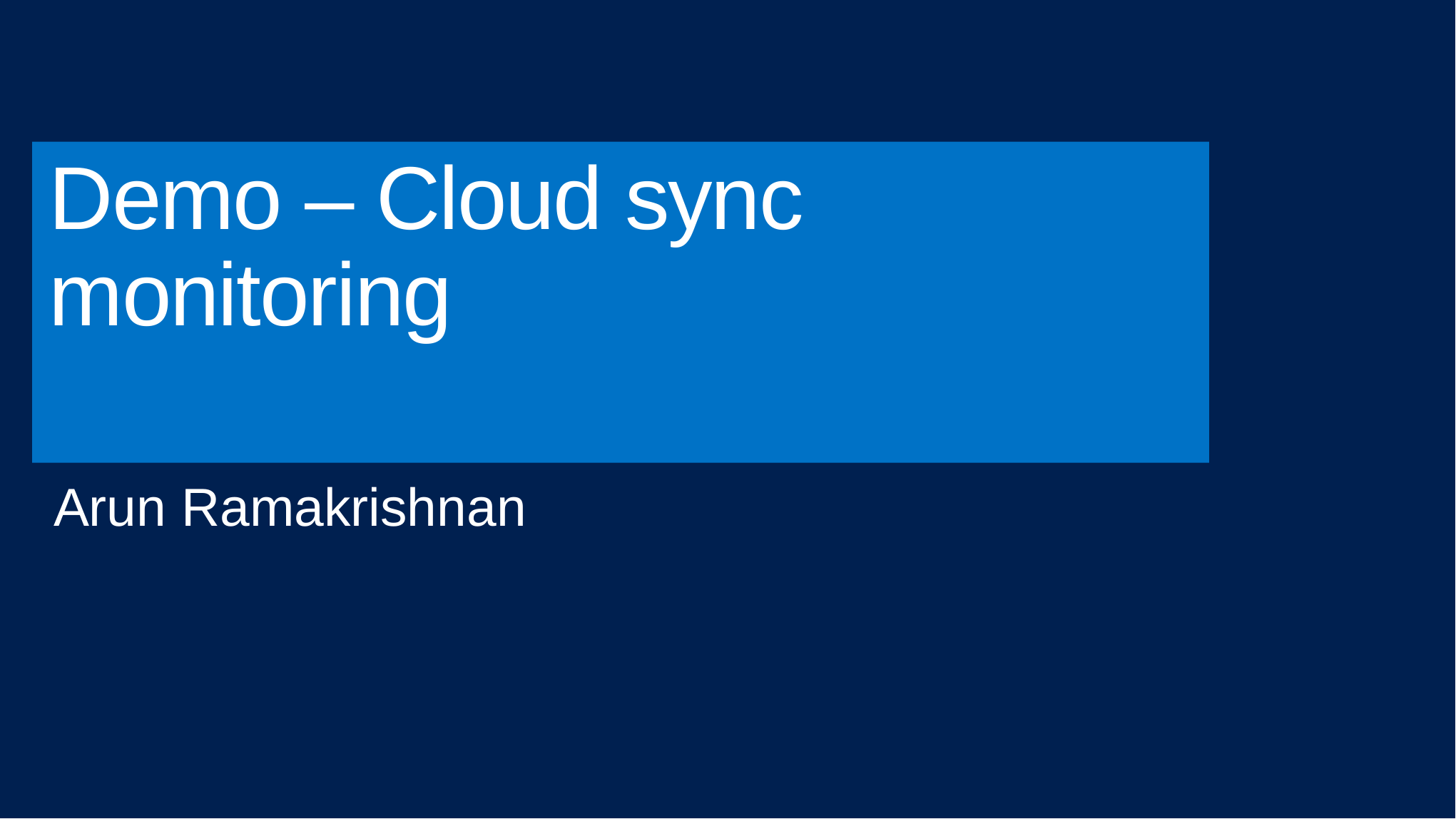

# Demo – Cloud sync monitoring
Arun Ramakrishnan